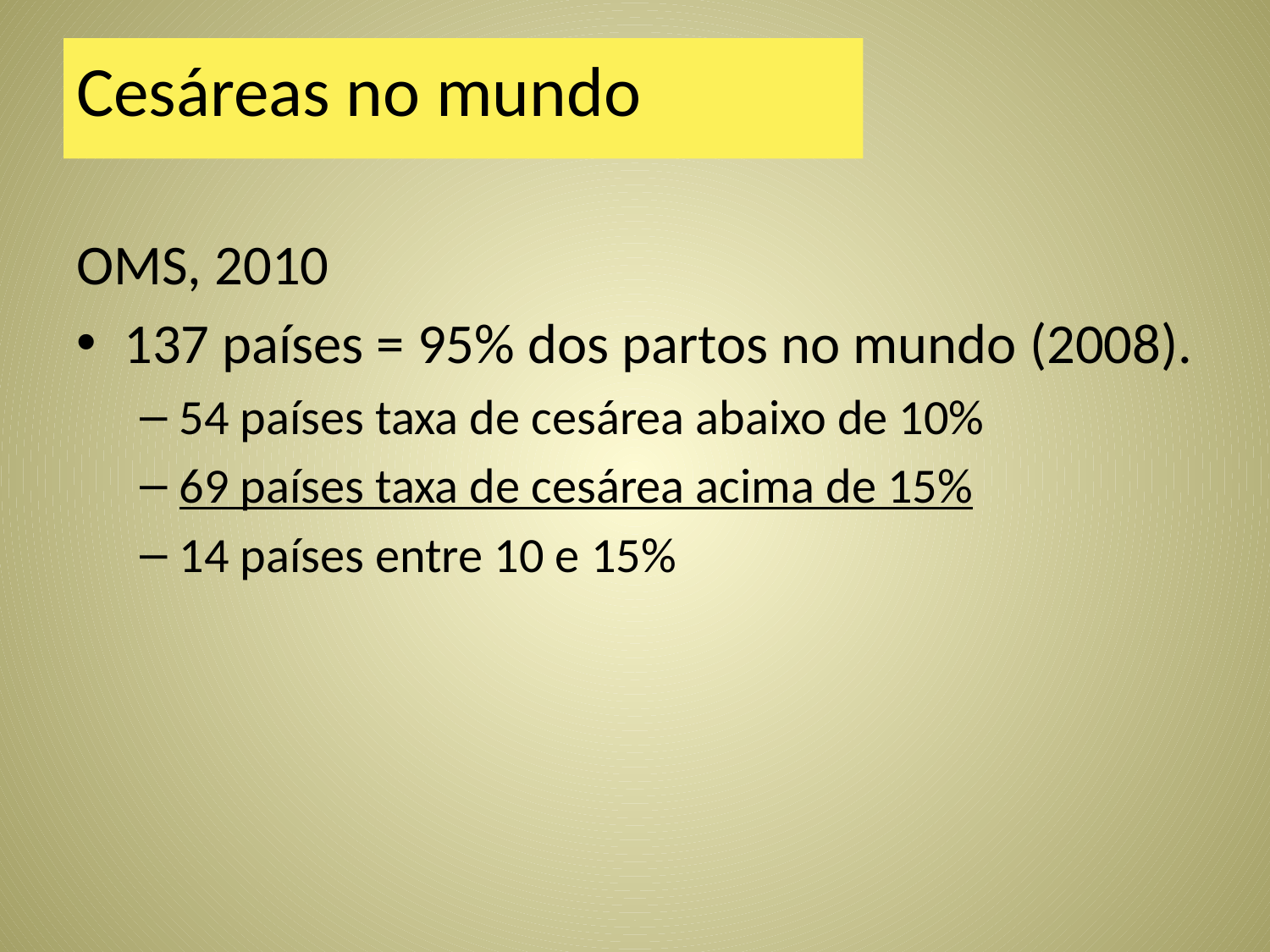

# Cesáreas no mundo
OMS, 2010
137 países = 95% dos partos no mundo (2008).
54 países taxa de cesárea abaixo de 10%
69 países taxa de cesárea acima de 15%
14 países entre 10 e 15%